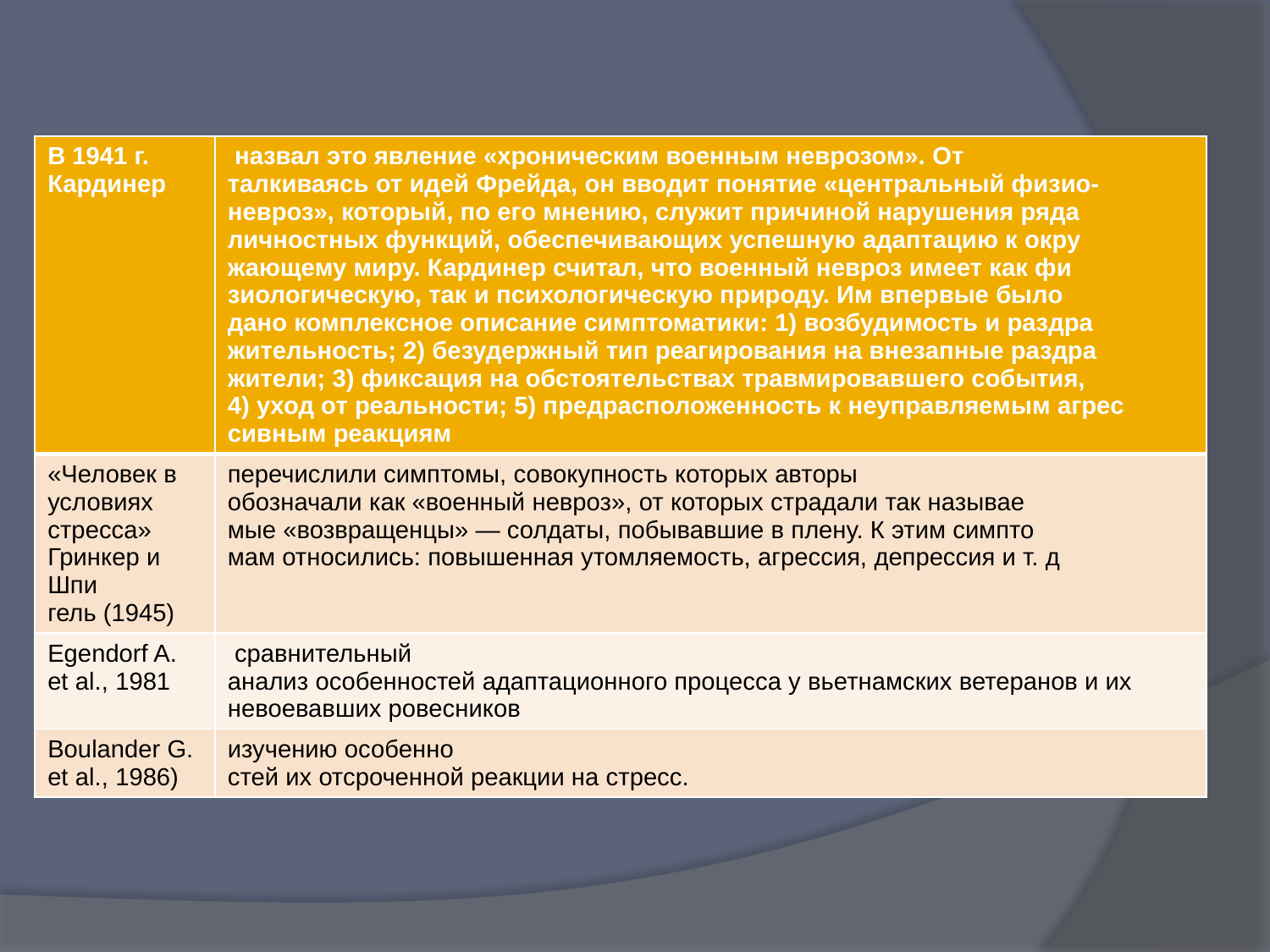

| В 1941 г. Кардинер | назвал это явление «хроническим военным неврозом». От­ талкиваясь от идей Фрейда, он вводит понятие «центральный физио- невроз», который, по его мнению, служит причиной нарушения ряда личностных функций, обеспечивающих успешную адаптацию к окру­ жающему миру. Кардинер считал, что военный невроз имеет как фи­ зиологическую, так и психологическую природу. Им впервые было дано комплексное описание симптоматики: 1) возбудимость и раздра­ жительность; 2) безудержный тип реагирования на внезапные раздра­ жители; 3) фиксация на обстоятельствах травмировавшего события, 4) уход от реальности; 5) предрасположенность к неуправляемым агрес­ сивным реакциям |
| --- | --- |
| «Человек в условиях стресса» Гринкер и Шпи­ гель (1945) | перечислили симптомы, совокупность которых авторы обозначали как «военный невроз», от которых страдали так называе­ мые «возвращенцы» — солдаты, побывавшие в плену. К этим симпто­ мам относились: повышенная утомляемость, агрессия, депрессия и т. д |
| Egendorf A. et al., 1981 | сравнительный анализ особенностей адаптационного процесса у вьетнамских ветеранов и их невоевавших ровесников |
| Boulander G. et al., 1986) | изучению особенно­ стей их отсроченной реакции на стресс. |